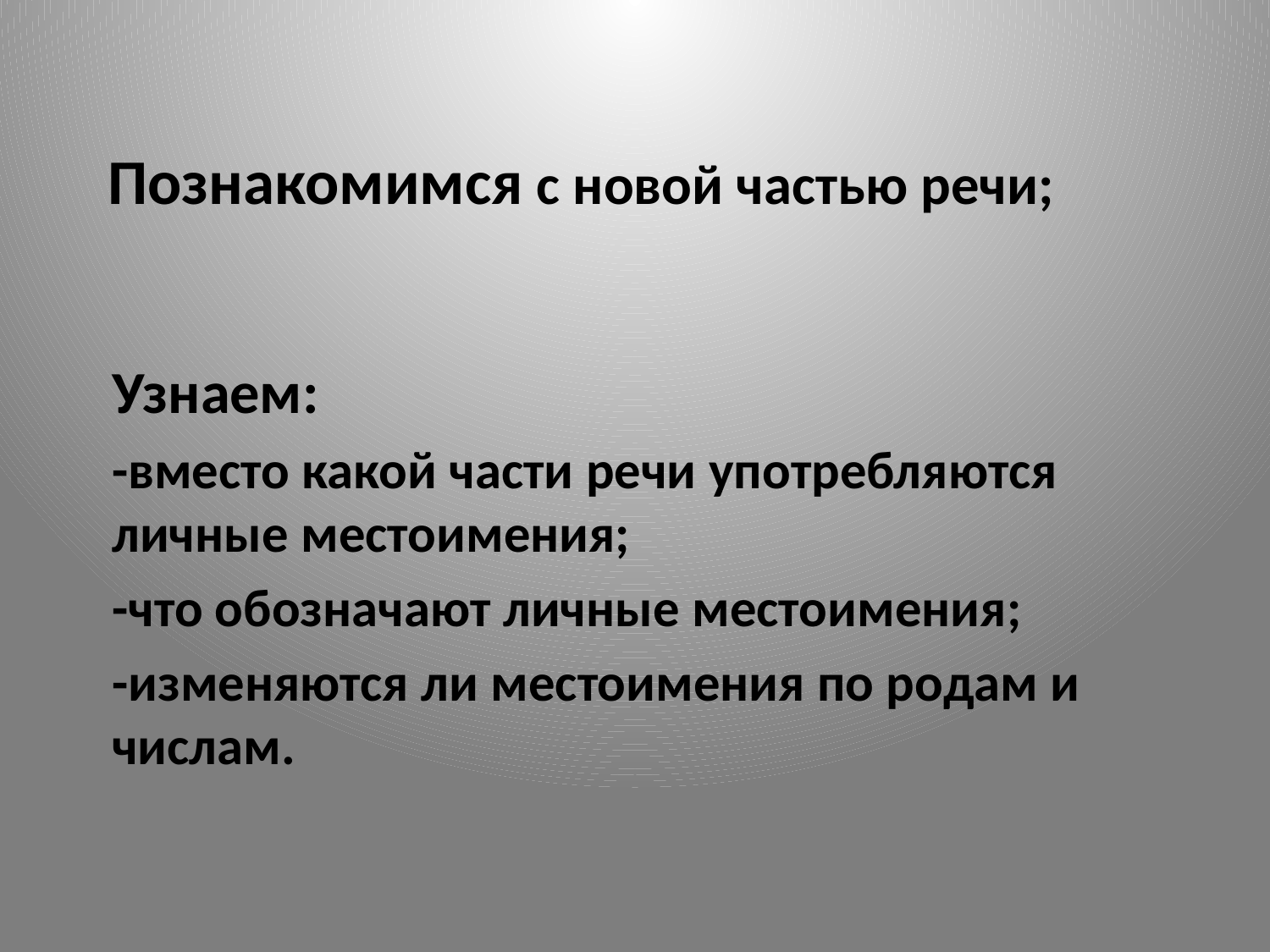

# Познакомимся с новой частью речи;
Узнаем:
-вместо какой части речи употребляются личные местоимения;
-что обозначают личные местоимения;
-изменяются ли местоимения по родам и числам.